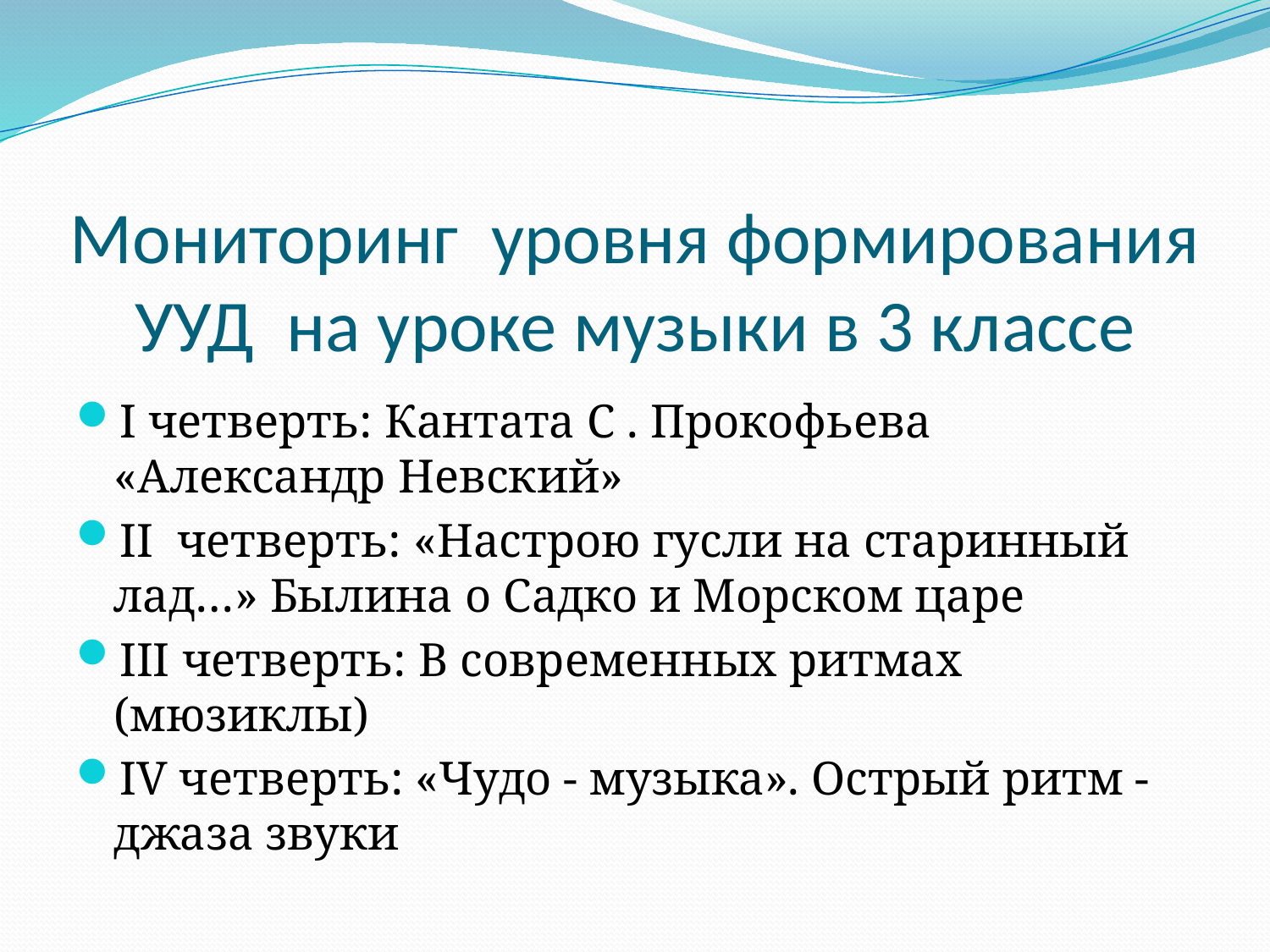

# Мониторинг  уровня формирования УУД  на уроке музыки в 3 классе
I четверть: Кантата С . Прокофьева «Александр Невский»
II  четверть: «Настрою гусли на старинный лад…» Былина о Садко и Морском царе
III четверть: В современных ритмах (мюзиклы)
IV четверть: «Чудо - музыка». Острый ритм - джаза звуки